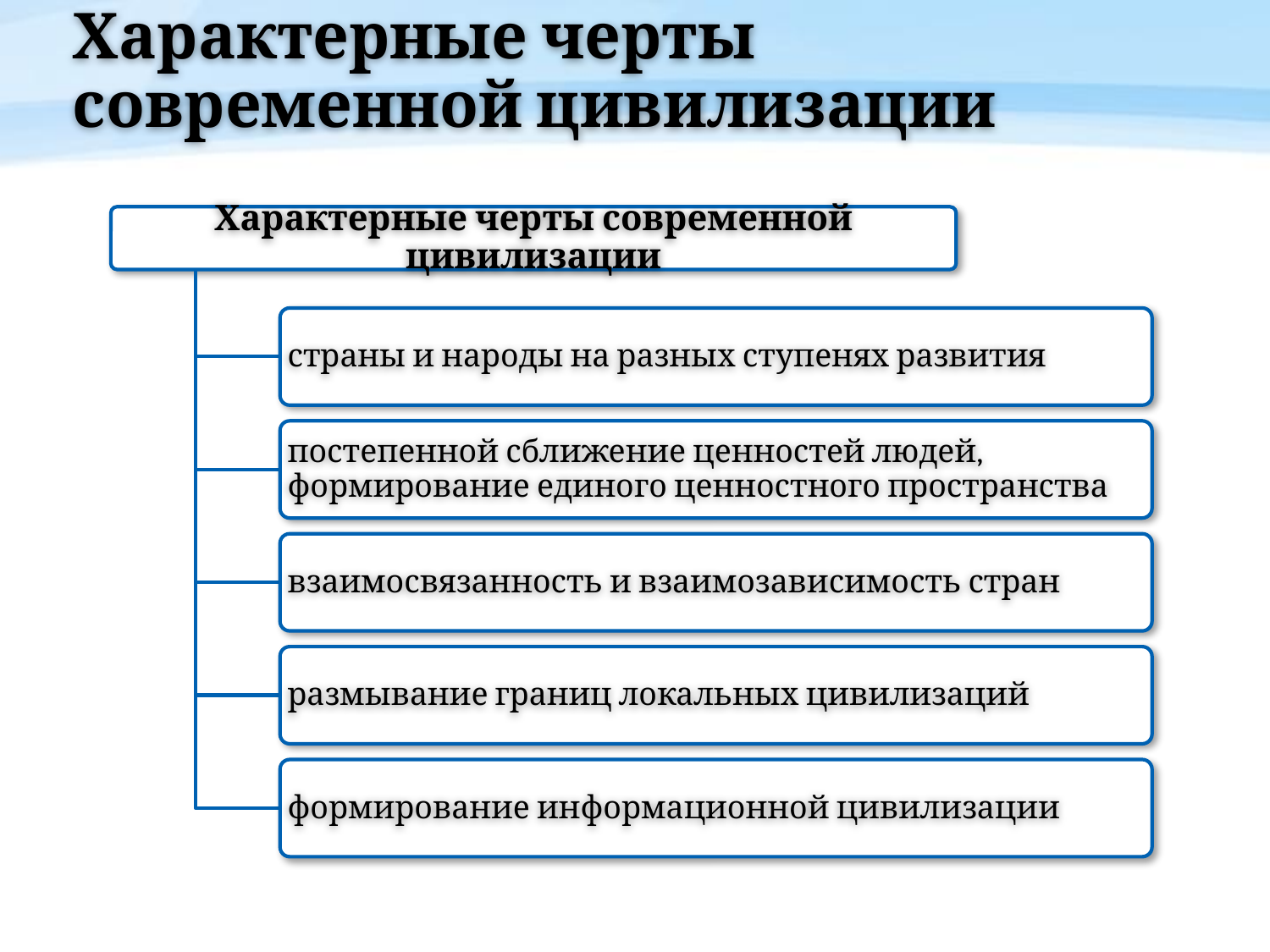

# Характерные черты современной цивилизации

Характерные черты современной цивилизации

страны и народы на разных ступенях развития

постепенной сближение ценностей людей, формирование единого ценностного пространства

взаимосвязанность и взаимозависимость стран

размывание границ локальных цивилизаций

формирование информационной цивилизации